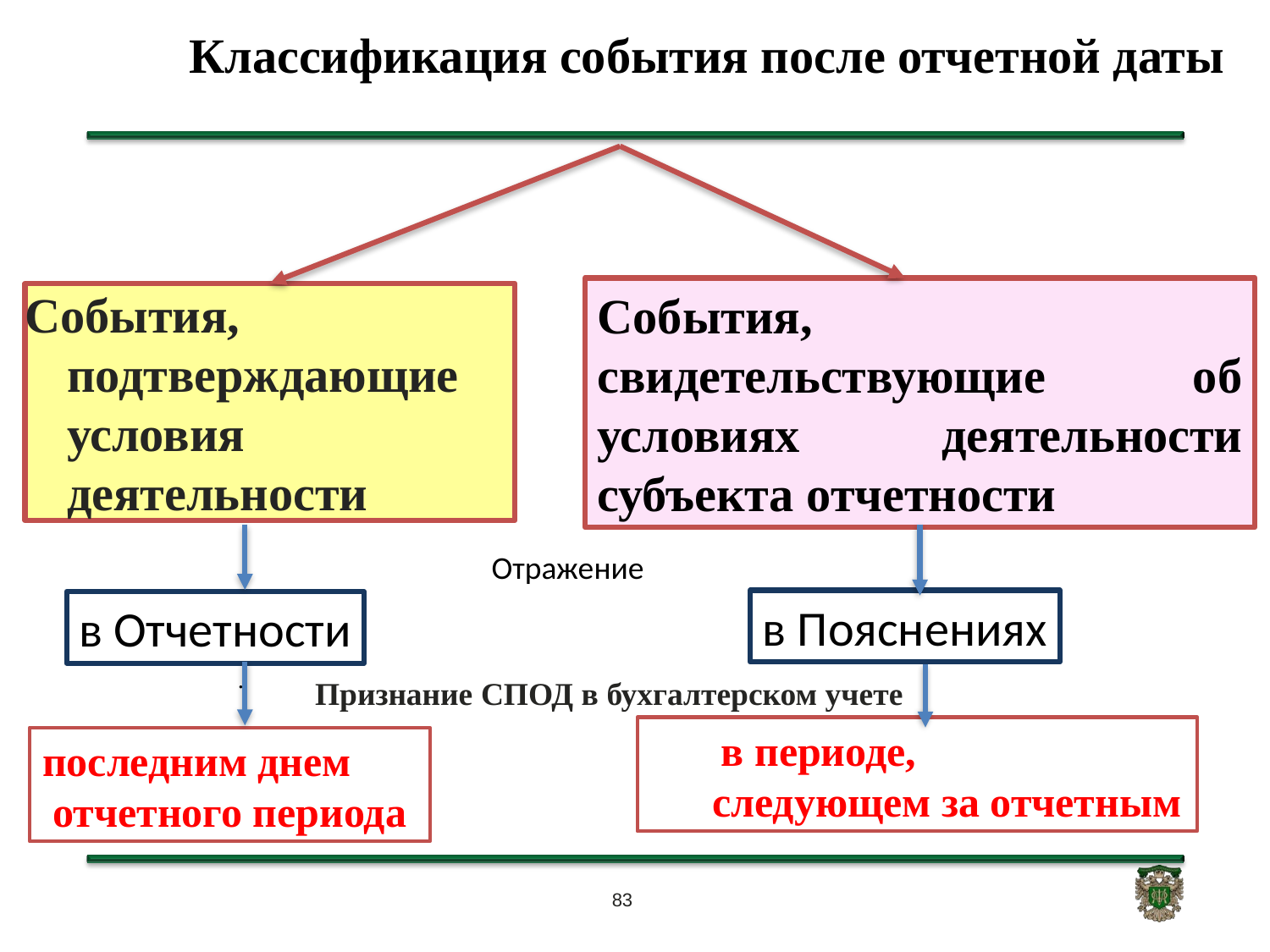

Классификация события после отчетной даты

События,    свидетельствующие об условиях деятельности субъекта отчетности
# События, подтверждающие условия деятельности
Отражение

в Пояснениях
в Отчетности
.
Признание СПОД в бухгалтерском учете
 в периоде,
следующем за отчетным
последним днем
 отчетного периода

83